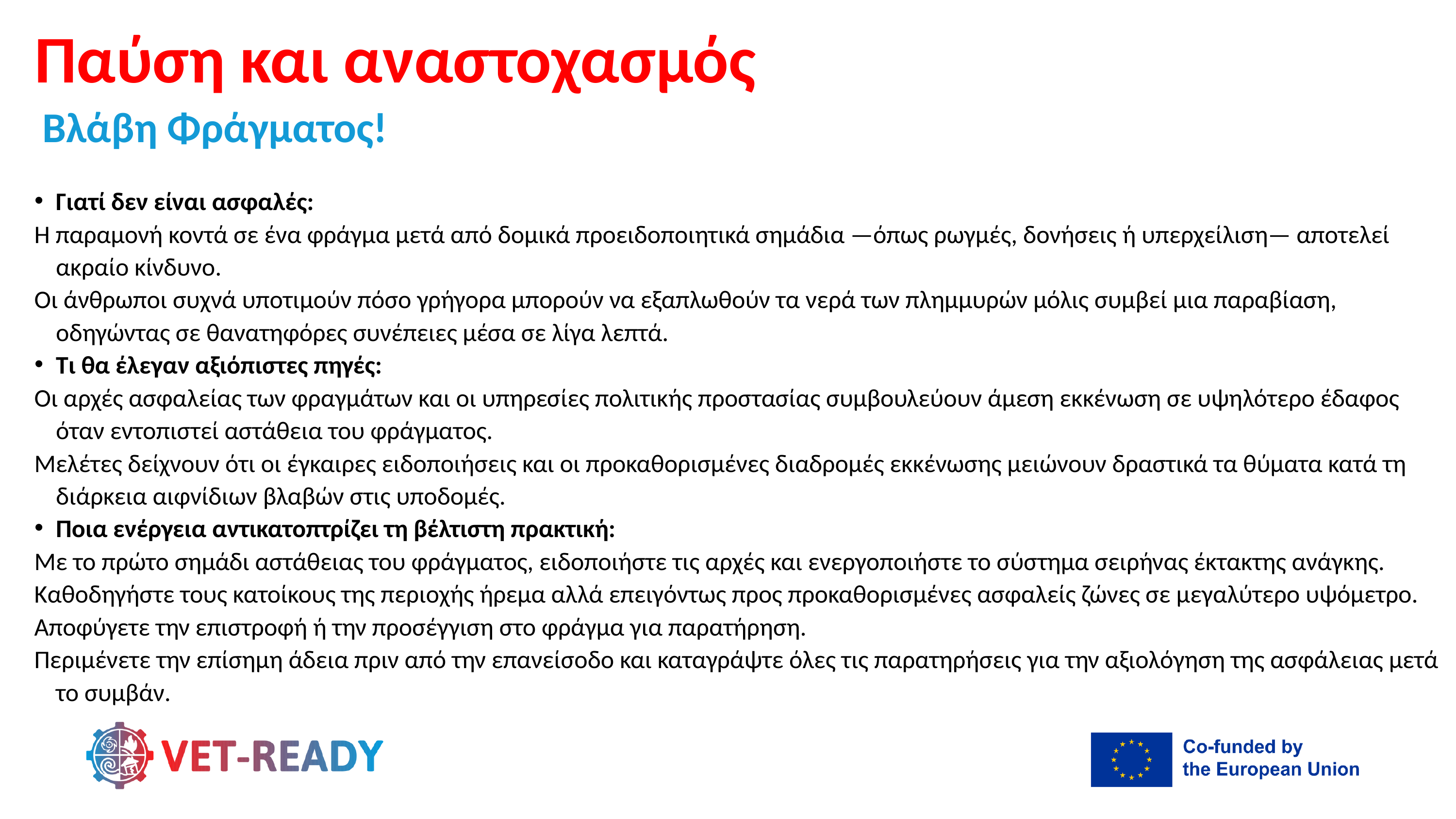

Παύση και αναστοχασμός

Βλάβη Φράγματος!
Γιατί δεν είναι ασφαλές:
Η παραμονή κοντά σε ένα φράγμα μετά από δομικά προειδοποιητικά σημάδια —όπως ρωγμές, δονήσεις ή υπερχείλιση— αποτελεί ακραίο κίνδυνο.
Οι άνθρωποι συχνά υποτιμούν πόσο γρήγορα μπορούν να εξαπλωθούν τα νερά των πλημμυρών μόλις συμβεί μια παραβίαση, οδηγώντας σε θανατηφόρες συνέπειες μέσα σε λίγα λεπτά.
Τι θα έλεγαν αξιόπιστες πηγές:
Οι αρχές ασφαλείας των φραγμάτων και οι υπηρεσίες πολιτικής προστασίας συμβουλεύουν άμεση εκκένωση σε υψηλότερο έδαφος όταν εντοπιστεί αστάθεια του φράγματος.
Μελέτες δείχνουν ότι οι έγκαιρες ειδοποιήσεις και οι προκαθορισμένες διαδρομές εκκένωσης μειώνουν δραστικά τα θύματα κατά τη διάρκεια αιφνίδιων βλαβών στις υποδομές.
Ποια ενέργεια αντικατοπτρίζει τη βέλτιστη πρακτική:
Με το πρώτο σημάδι αστάθειας του φράγματος, ειδοποιήστε τις αρχές και ενεργοποιήστε το σύστημα σειρήνας έκτακτης ανάγκης.
Καθοδηγήστε τους κατοίκους της περιοχής ήρεμα αλλά επειγόντως προς προκαθορισμένες ασφαλείς ζώνες σε μεγαλύτερο υψόμετρο.
Αποφύγετε την επιστροφή ή την προσέγγιση στο φράγμα για παρατήρηση.
Περιμένετε την επίσημη άδεια πριν από την επανείσοδο και καταγράψτε όλες τις παρατηρήσεις για την αξιολόγηση της ασφάλειας μετά το συμβάν.